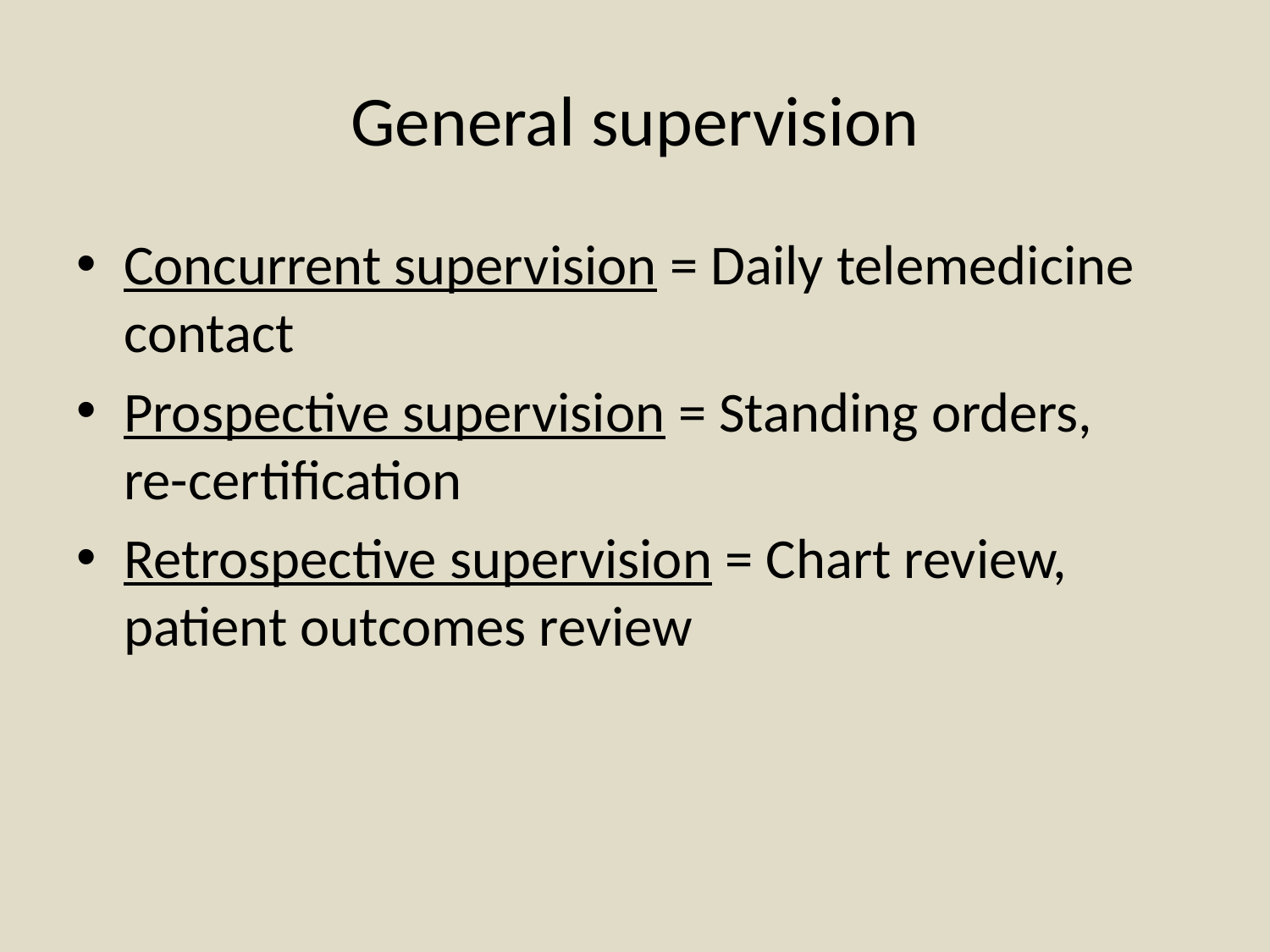

# General supervision
Concurrent supervision = Daily telemedicine contact
Prospective supervision = Standing orders,   re-certification
Retrospective supervision = Chart review, patient outcomes review